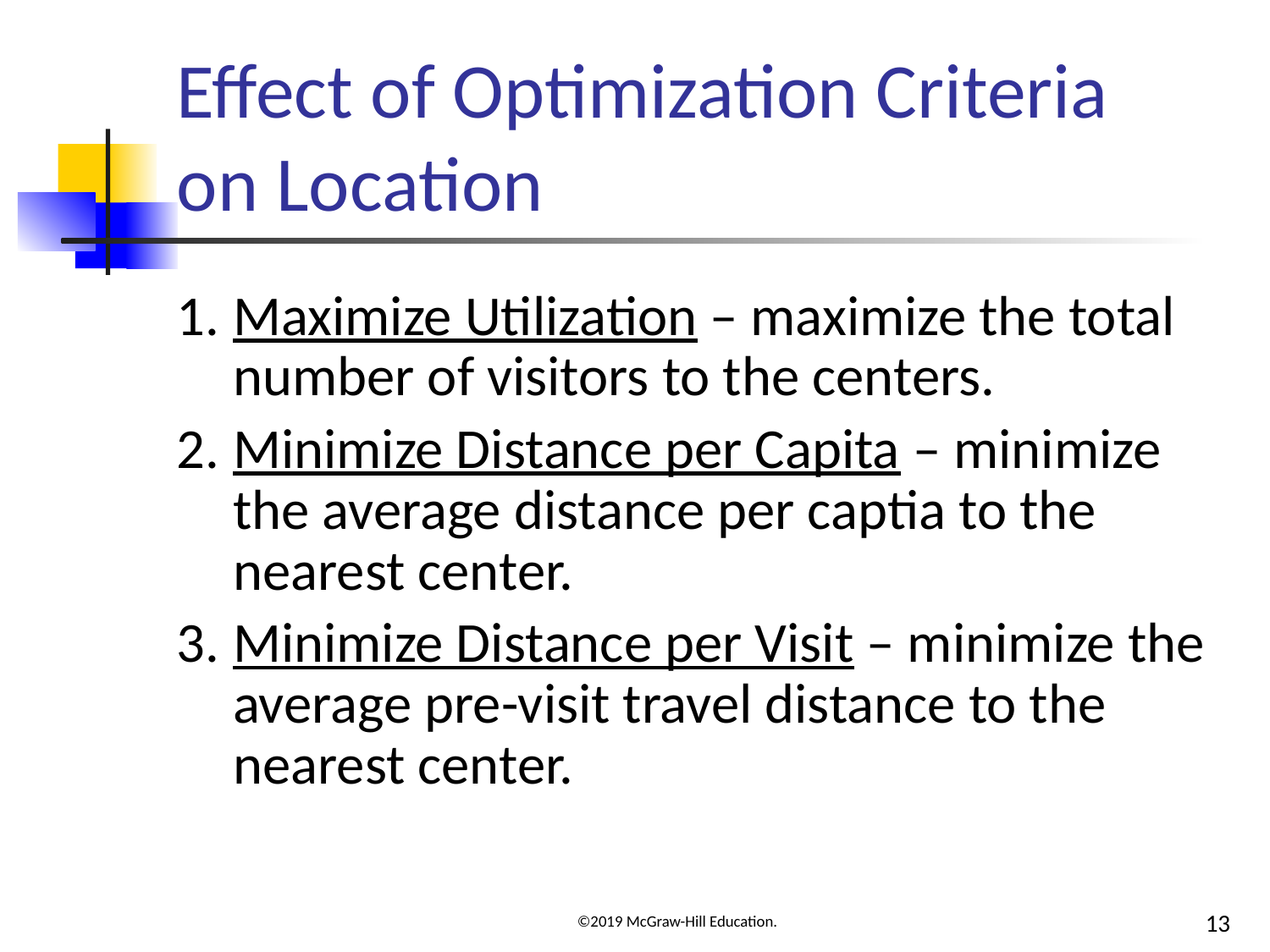

# Effect of Optimization Criteria on Location
Maximize Utilization – maximize the total number of visitors to the centers.
Minimize Distance per Capita – minimize the average distance per captia to the nearest center.
Minimize Distance per Visit – minimize the average pre-visit travel distance to the nearest center.